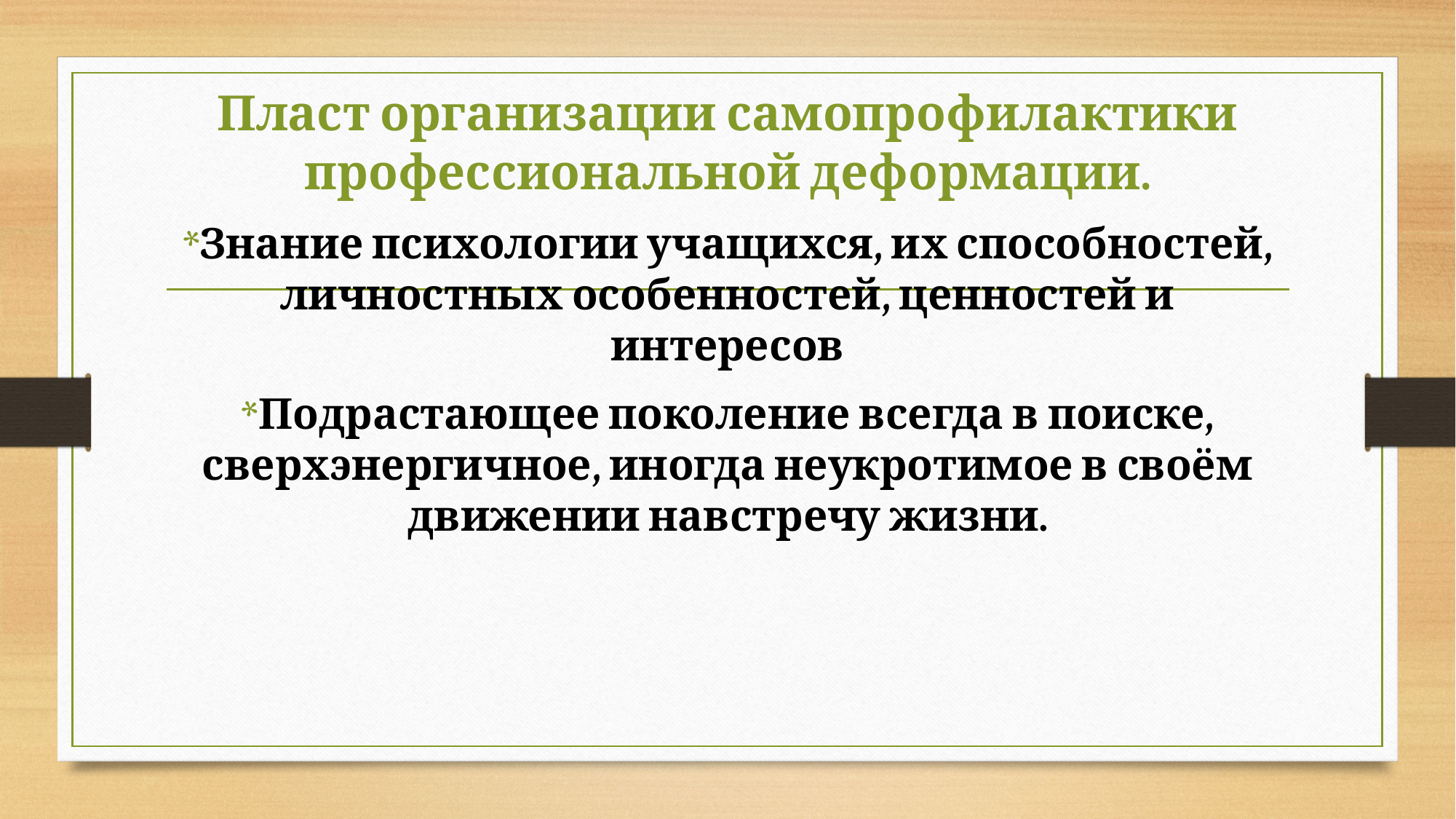

Пласт организации самопрофилактики профессиональной деформации.
*Знание психологии учащихся, их способностей, личностных особенностей, ценностей и интересов
*Подрастающее поколение всегда в поиске, сверхэнергичное, иногда неукротимое в своём движении навстречу жизни.